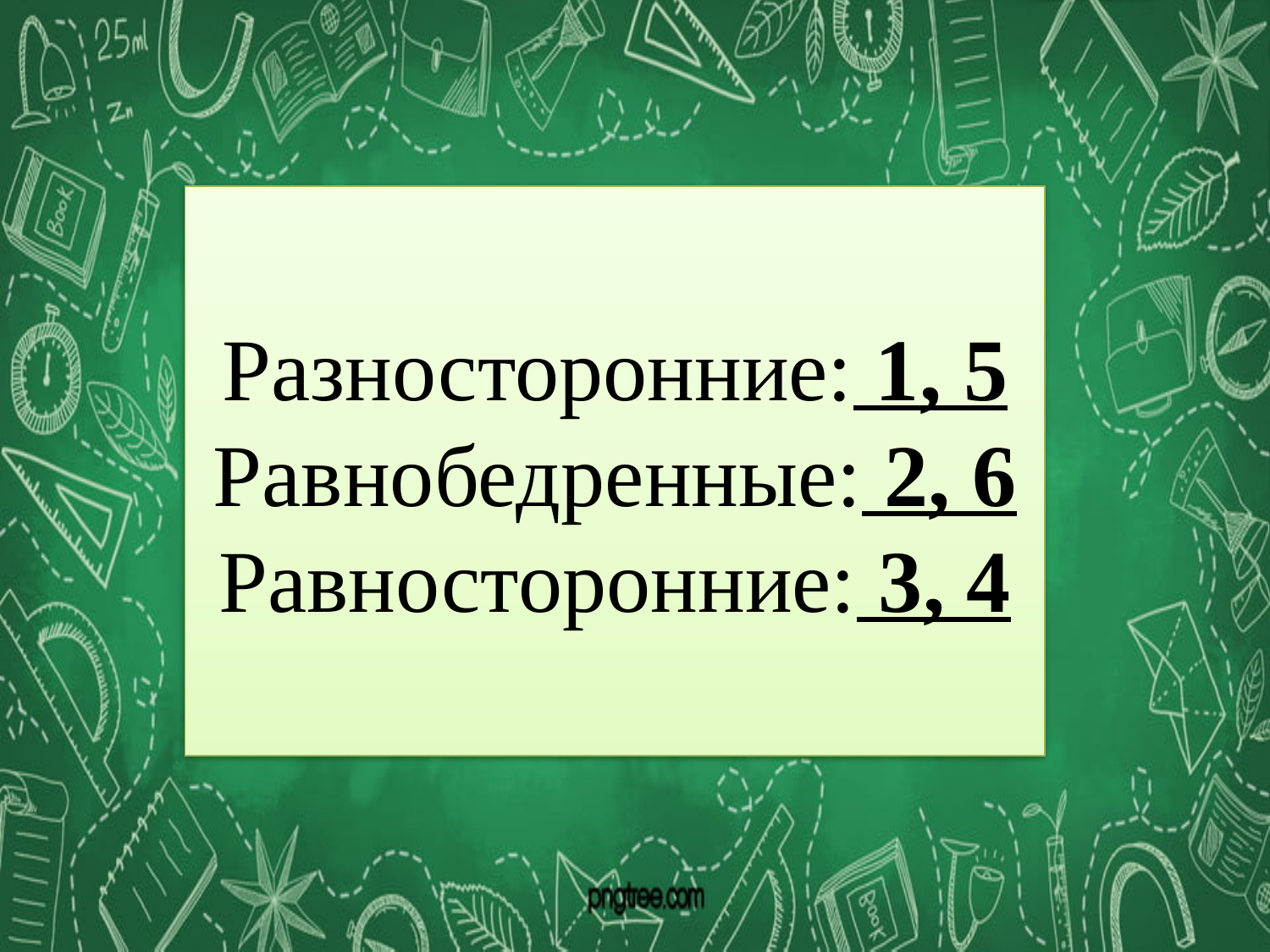

Разносторонние: 1, 5
Равнобедренные: 2, 6
Равносторонние: 3, 4